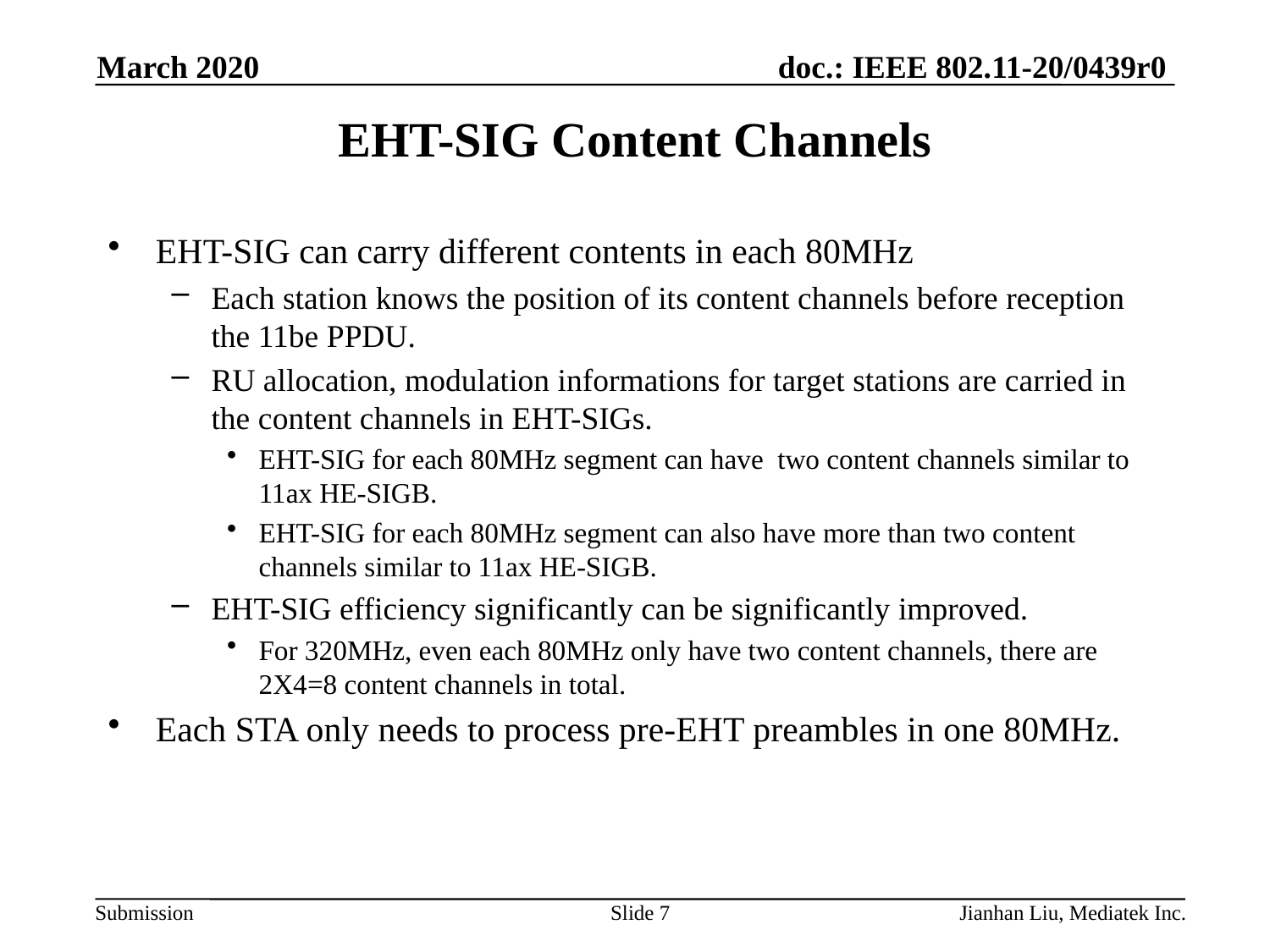

March 2020
# EHT-SIG Content Channels
EHT-SIG can carry different contents in each 80MHz
Each station knows the position of its content channels before reception the 11be PPDU.
RU allocation, modulation informations for target stations are carried in the content channels in EHT-SIGs.
EHT-SIG for each 80MHz segment can have  two content channels similar to 11ax HE-SIGB.
EHT-SIG for each 80MHz segment can also have more than two content channels similar to 11ax HE-SIGB.
EHT-SIG efficiency significantly can be significantly improved.
For 320MHz, even each 80MHz only have two content channels, there are 2X4=8 content channels in total.
Each STA only needs to process pre-EHT preambles in one 80MHz.

Slide 7
Jianhan Liu, Mediatek Inc.